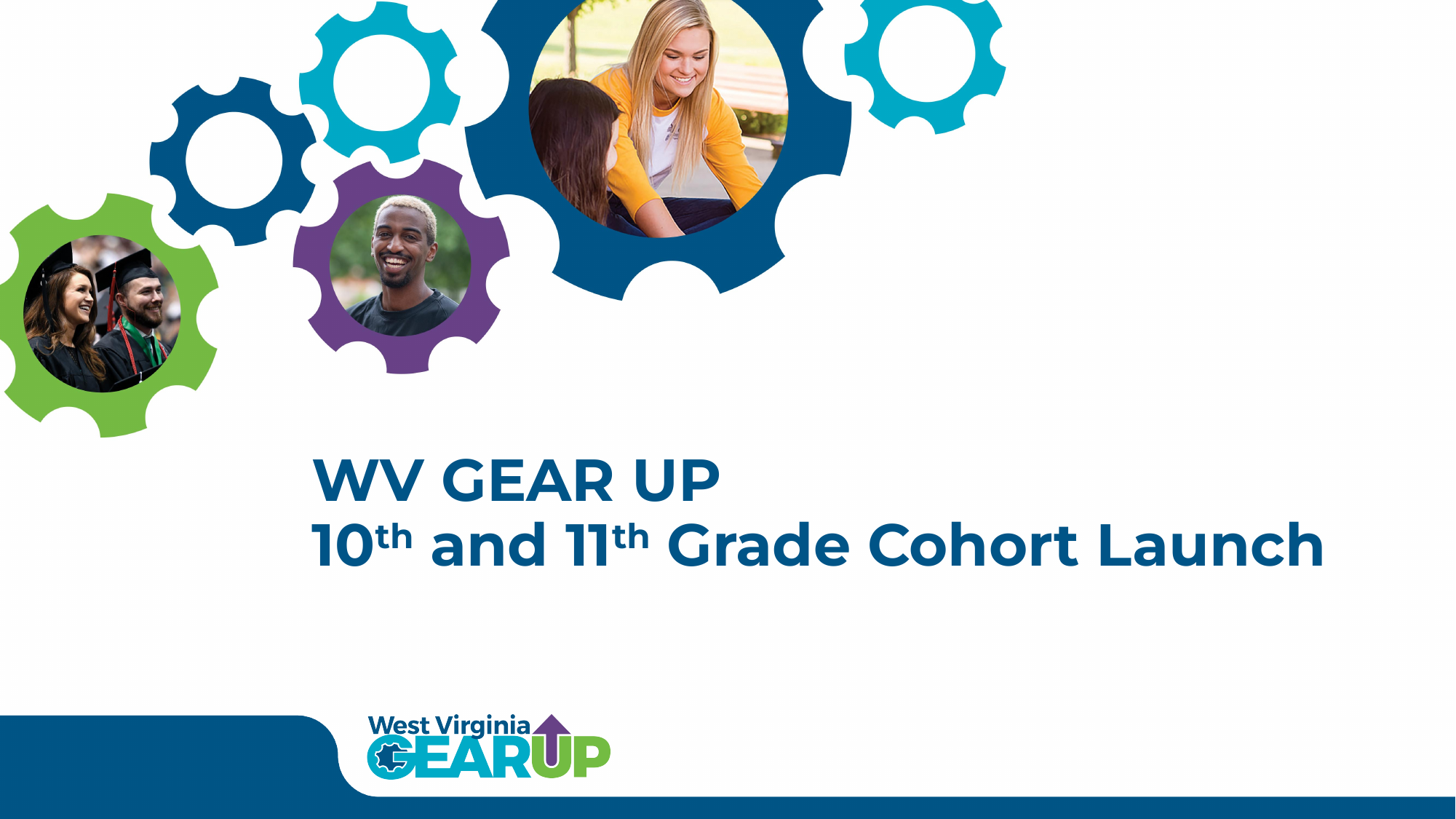

WV GEAR UP
10th and 11th Grade Cohort Launch